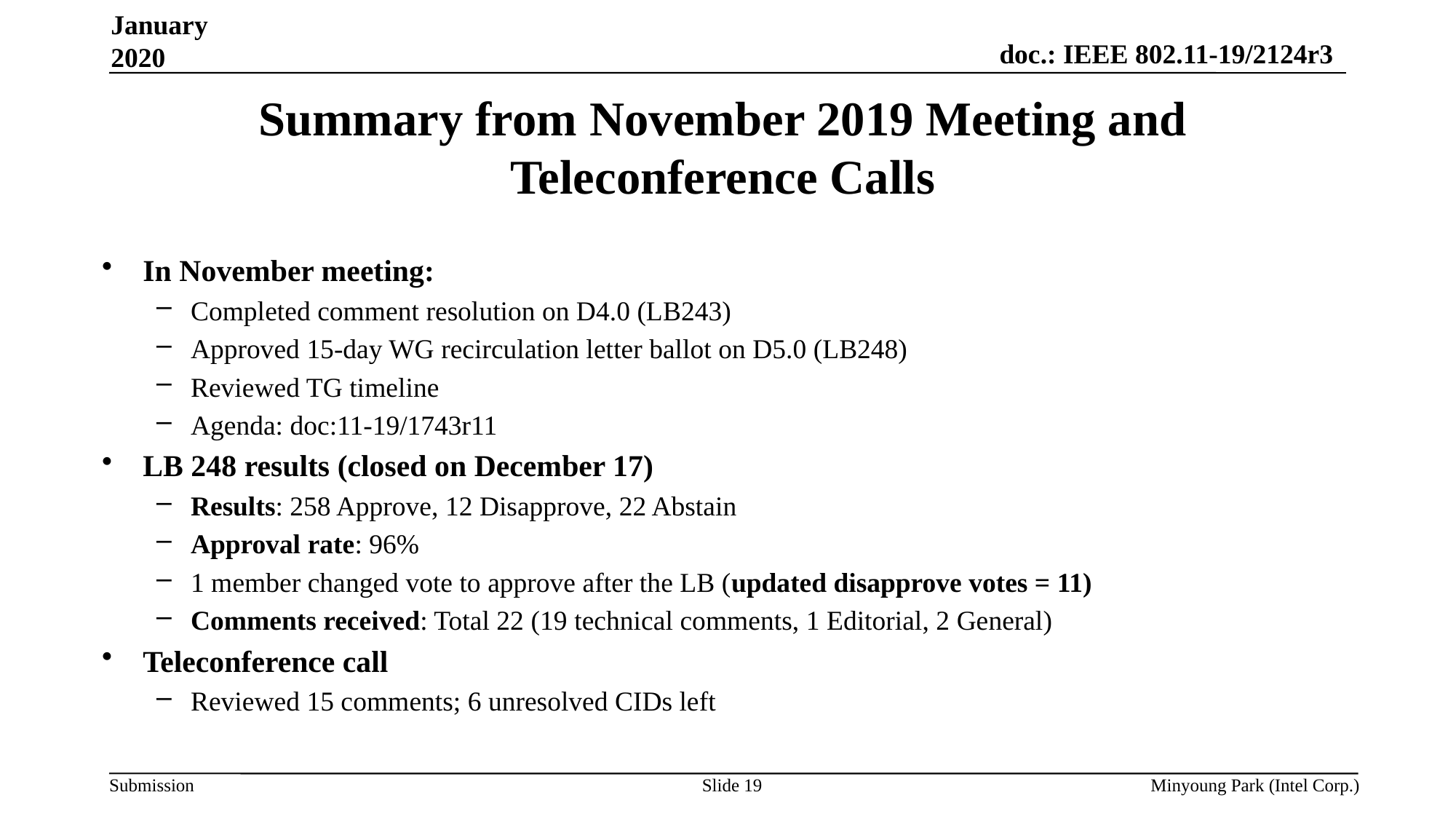

January 2020
# Summary from November 2019 Meeting and Teleconference Calls
In November meeting:
Completed comment resolution on D4.0 (LB243)
Approved 15-day WG recirculation letter ballot on D5.0 (LB248)
Reviewed TG timeline
Agenda: doc:11-19/1743r11
LB 248 results (closed on December 17)
Results: 258 Approve, 12 Disapprove, 22 Abstain
Approval rate: 96%
1 member changed vote to approve after the LB (updated disapprove votes = 11)
Comments received: Total 22 (19 technical comments, 1 Editorial, 2 General)
Teleconference call
Reviewed 15 comments; 6 unresolved CIDs left

Slide 19
Minyoung Park (Intel Corp.)